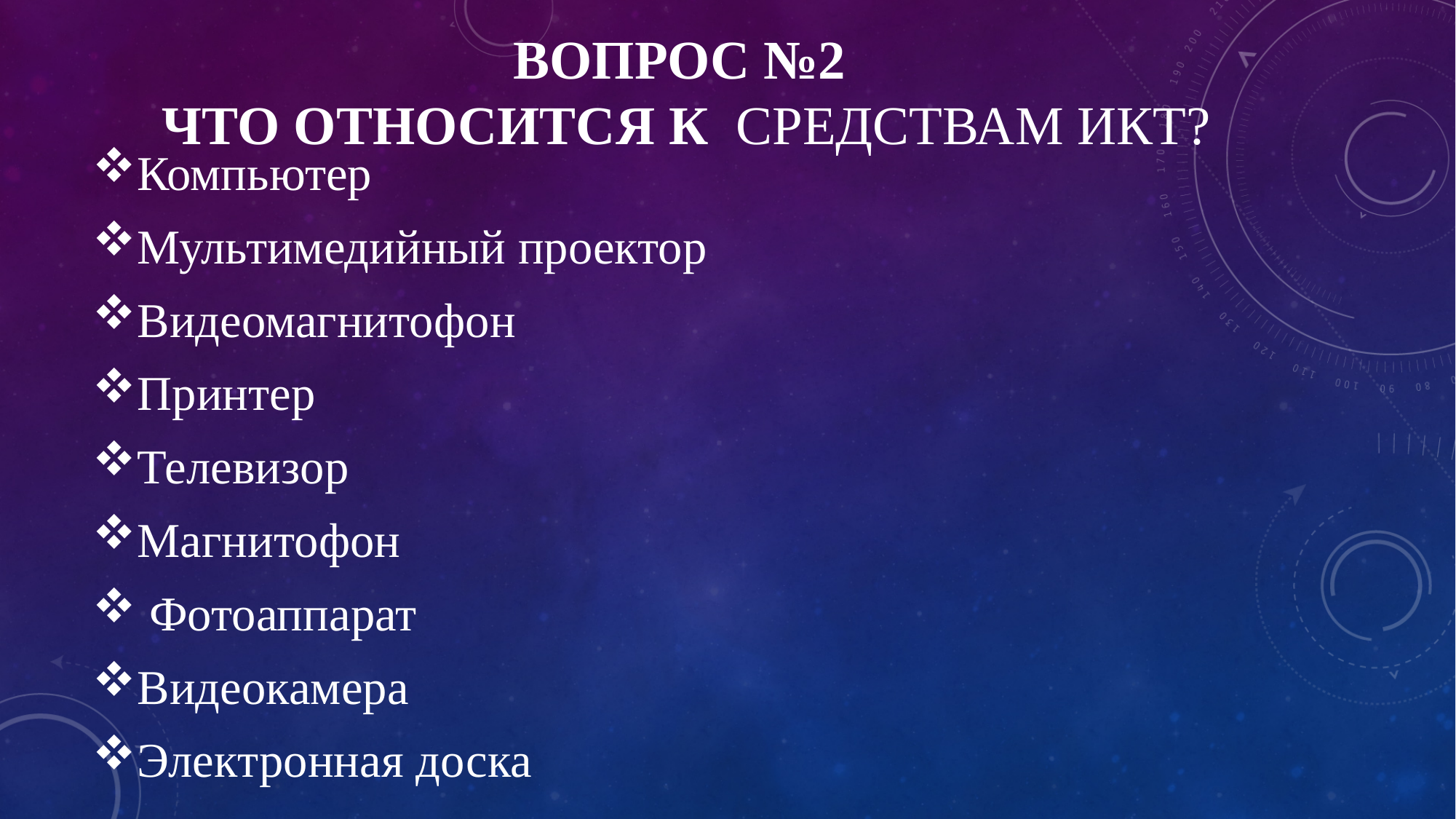

# Вопрос №2 что относится к  Средствам ИКТ?
Компьютер
Мультимедийный проектор
Видеомагнитофон
Принтер
Телевизор
Магнитофон
 Фотоаппарат
Видеокамера
Электронная доска